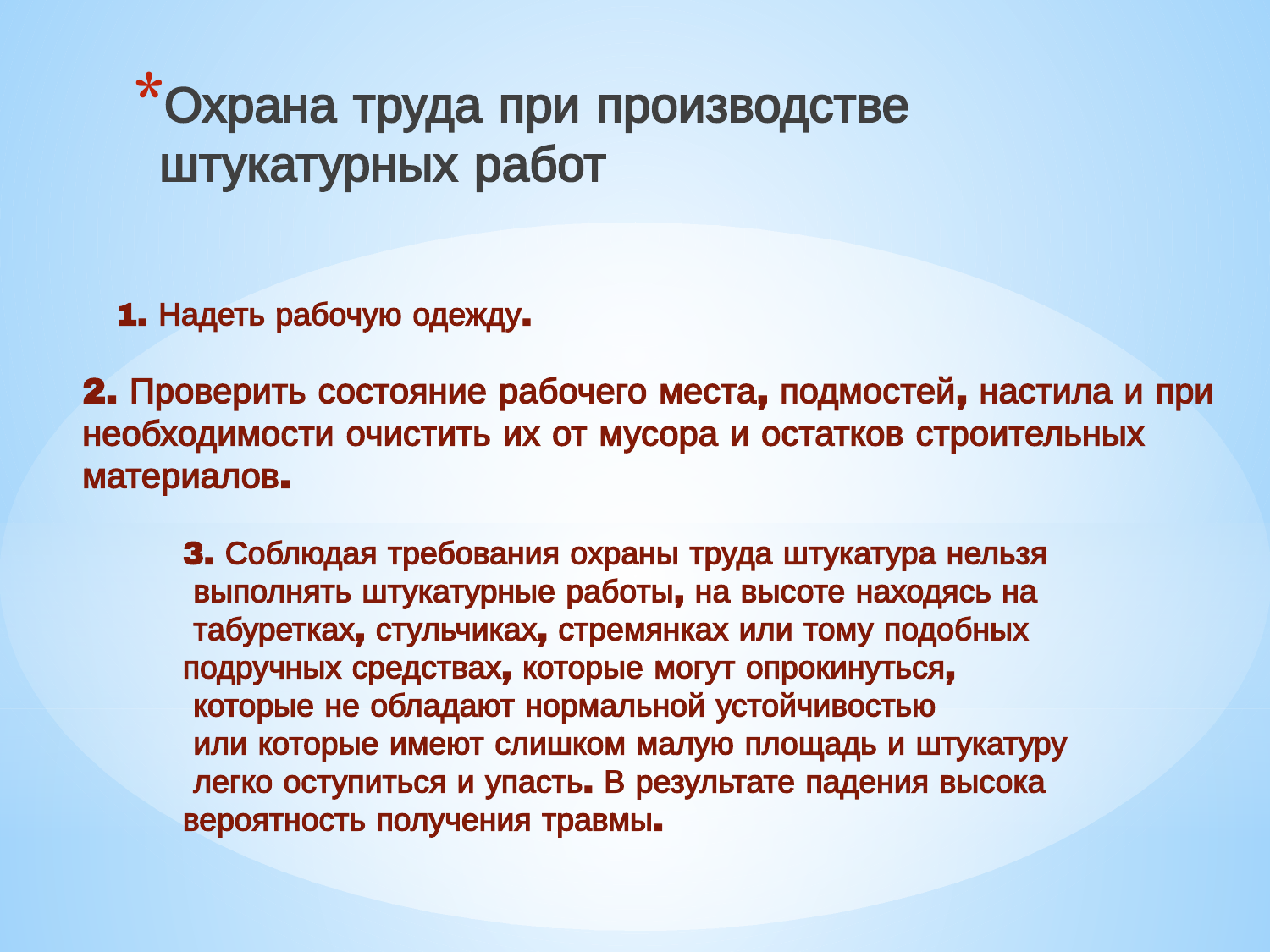

Охрана труда при производстве штукатурных работ
1. Надеть рабочую одежду.

2. Проверить состояние рабочего места, подмостей, настила и при необходимости очистить их от мусора и остатков строительных материалов.
3. Соблюдая требования охраны труда штукатура нельзя
 выполнять штукатурные работы, на высоте находясь на
 табуретках, стульчиках, стремянках или тому подобных
подручных средствах, которые могут опрокинуться,
 которые не обладают нормальной устойчивостью
 или которые имеют слишком малую площадь и штукатуру
 легко оступиться и упасть. В результате падения высока
вероятность получения травмы.